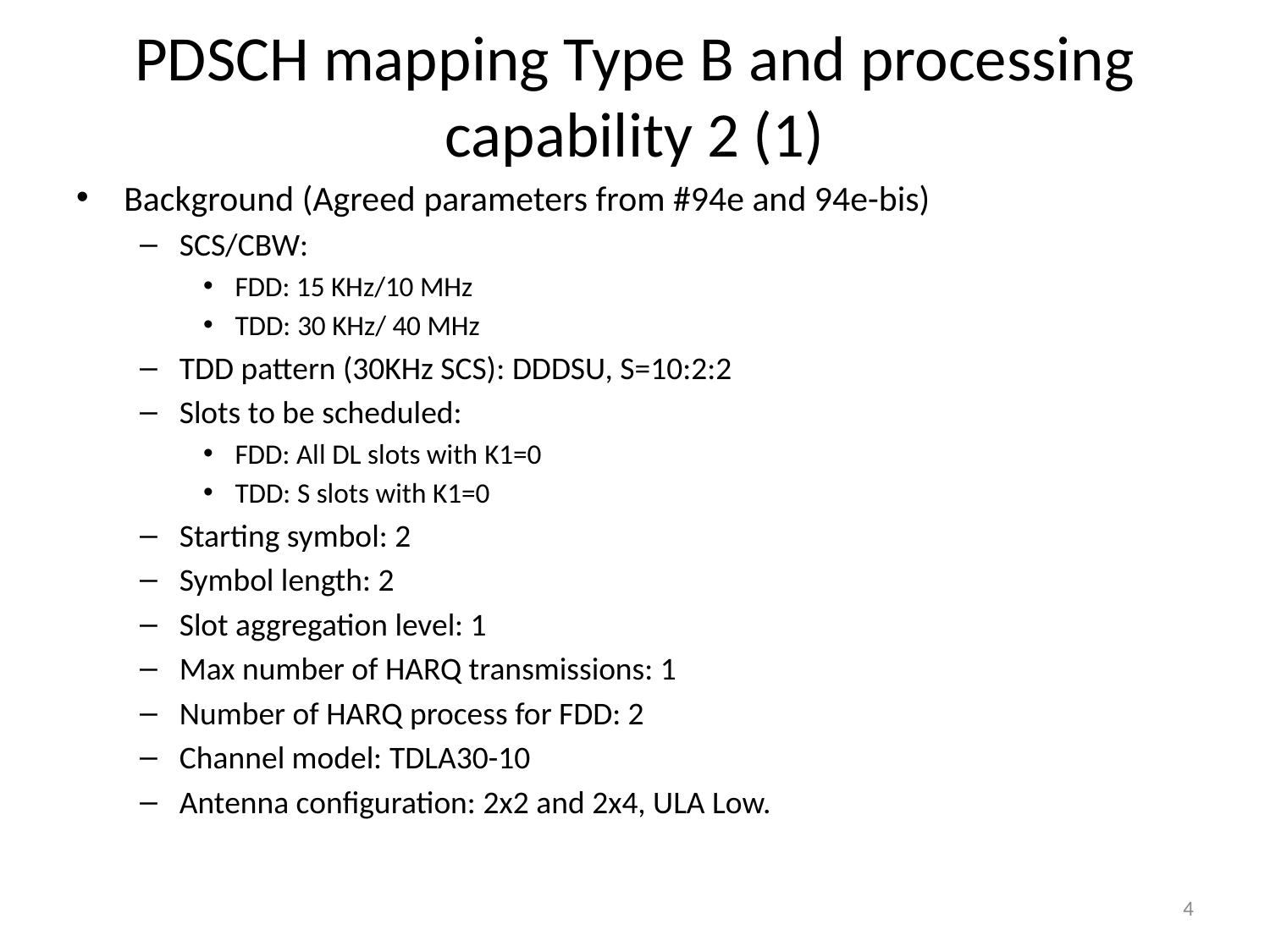

# PDSCH mapping Type B and processing capability 2 (1)
Background (Agreed parameters from #94e and 94e-bis)
SCS/CBW:
FDD: 15 KHz/10 MHz
TDD: 30 KHz/ 40 MHz
TDD pattern (30KHz SCS): DDDSU, S=10:2:2
Slots to be scheduled:
FDD: All DL slots with K1=0
TDD: S slots with K1=0
Starting symbol: 2
Symbol length: 2
Slot aggregation level: 1
Max number of HARQ transmissions: 1
Number of HARQ process for FDD: 2
Channel model: TDLA30-10
Antenna configuration: 2x2 and 2x4, ULA Low.

4